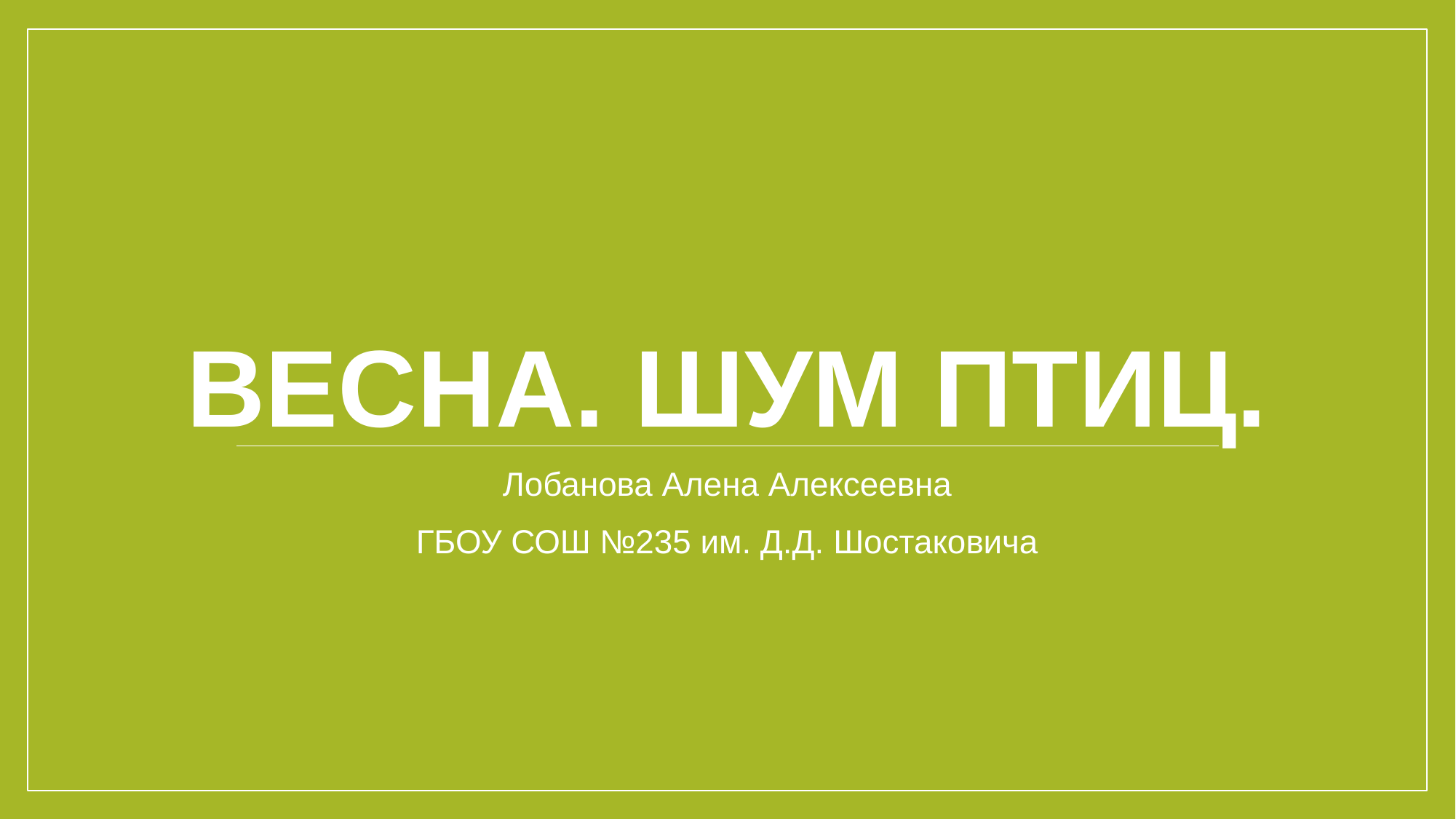

# Весна. Шум птиц.
Лобанова Алена Алексеевна
ГБОУ СОШ №235 им. Д.Д. Шостаковича